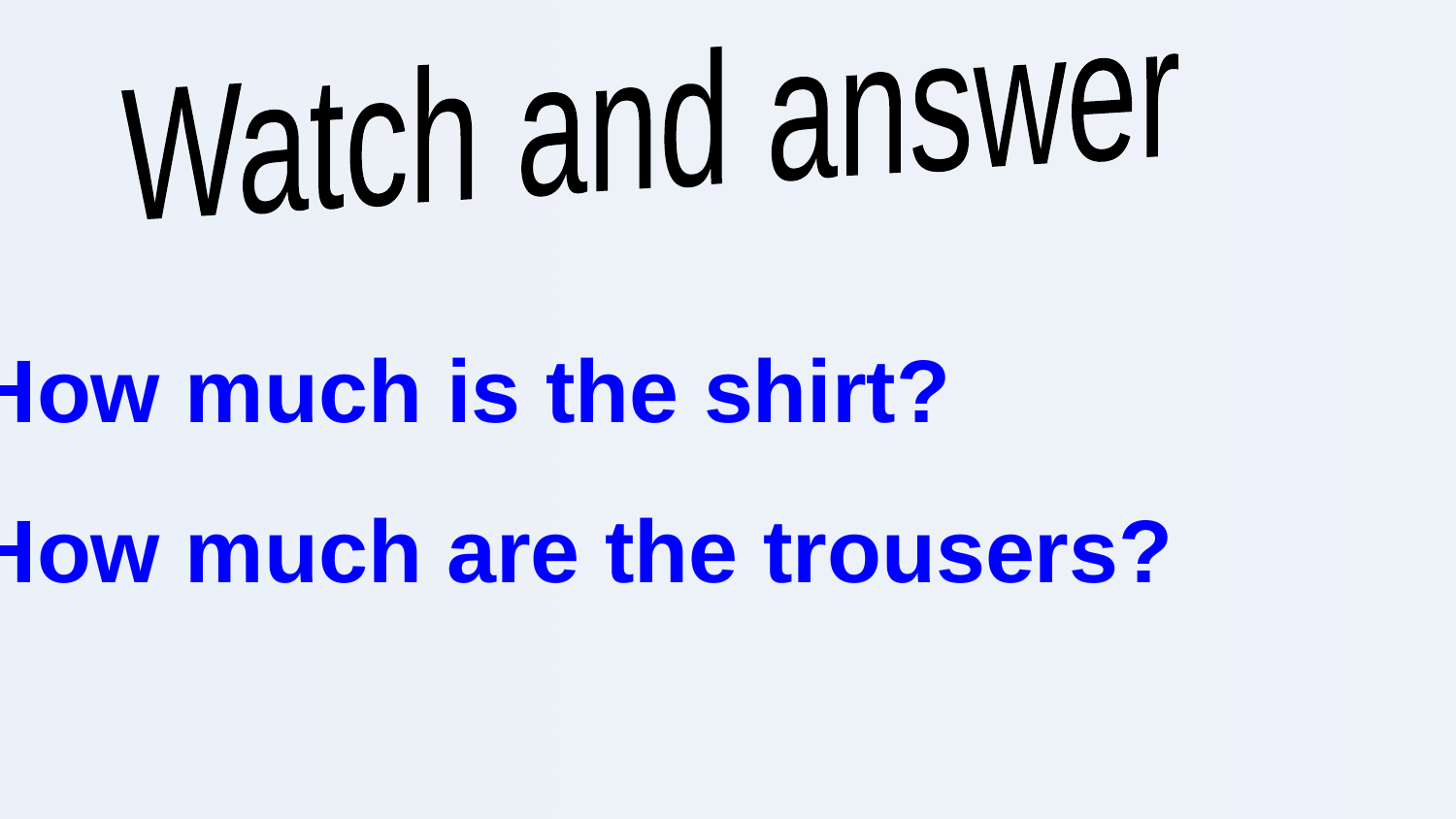

Watch and answer
1.How much is the shirt?
2.How much are the trousers?